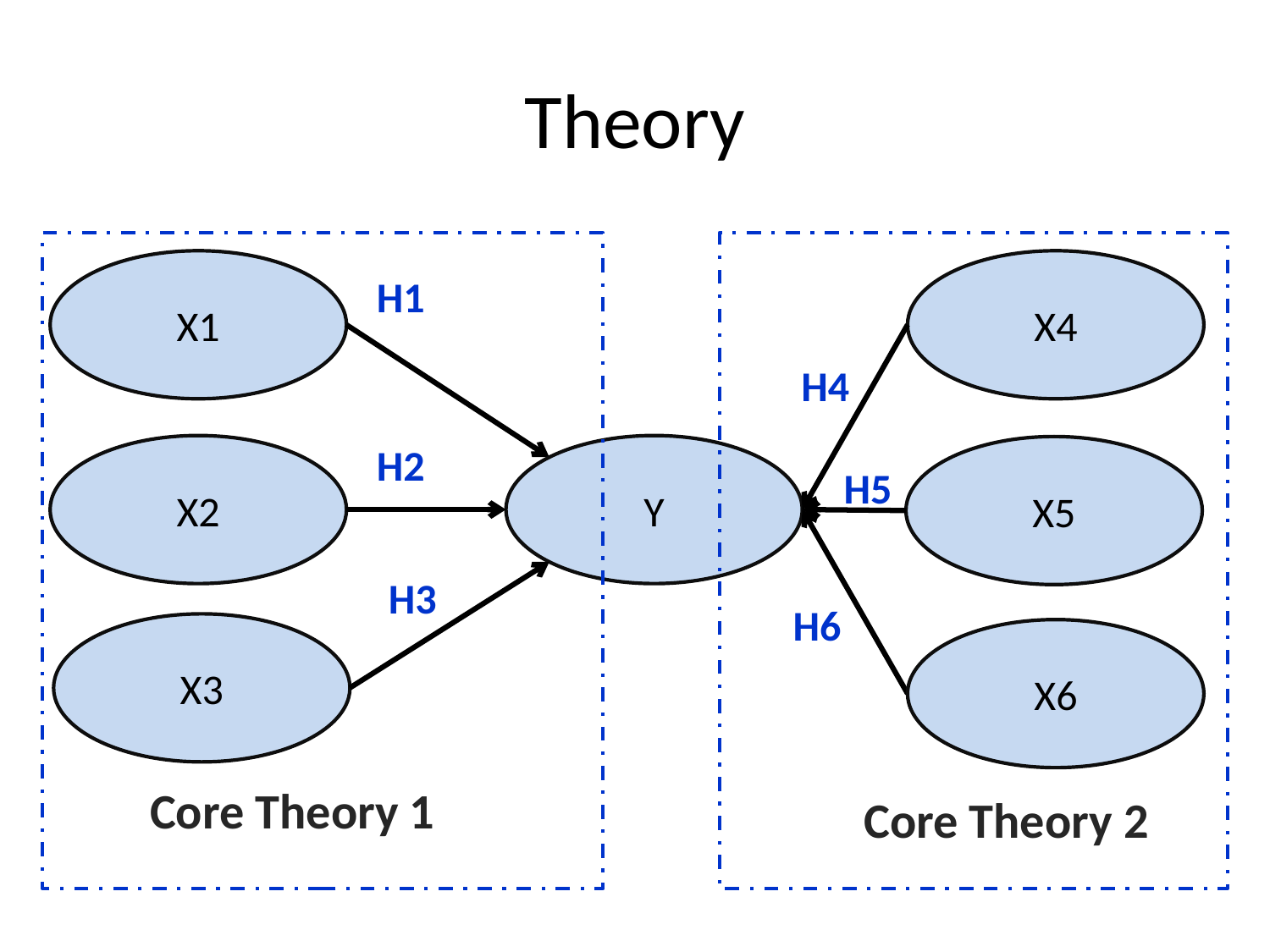

# Theory

X1
X4
H1
H4
H2
X2
Y
X5
H5
H3
H6
X3
X6
Core Theory 1
Core Theory 2